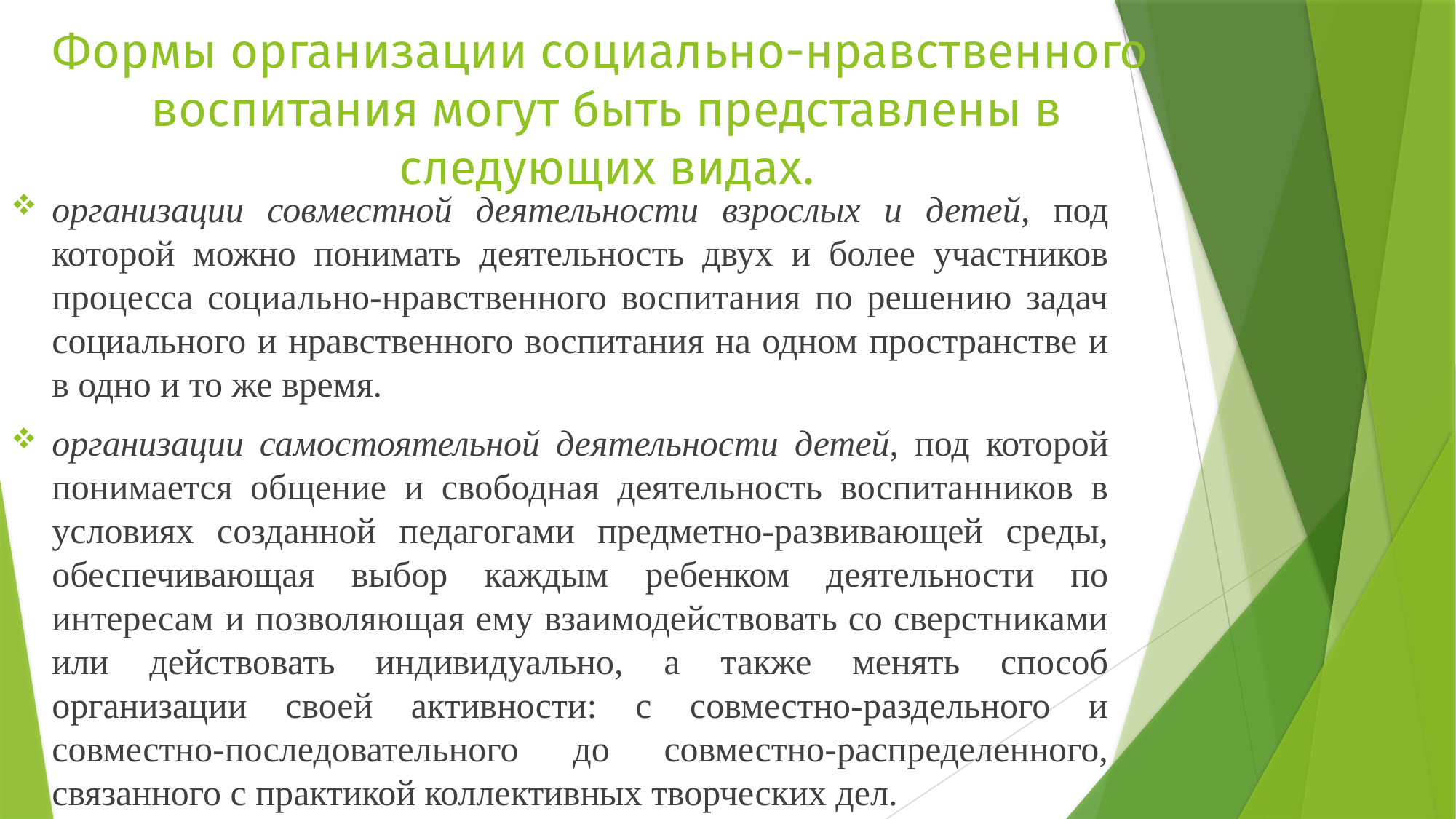

# Формы организации социально-нравственного воспитания могут быть представлены в следующих видах.

организации совместной деятельности взрослых и детей, под которой можно понимать деятельность двух и более участников процесса социально-нравственного воспитания по решению задач социального и нравственного воспитания на одном пространстве и в одно и то же время.
организации самостоятельной деятельности детей, под которой понимается общение и свободная деятельность воспитанников в условиях созданной педагогами предметно-развивающей среды, обеспечивающая выбор каждым ребенком деятельности по интересам и позволяющая ему взаимодействовать со сверстниками или действовать индивидуально, а также менять способ организации своей активности: с совместно-раздельного и совместно-последовательного до совместно-распределенного, связанного с практикой коллективных творческих дел.